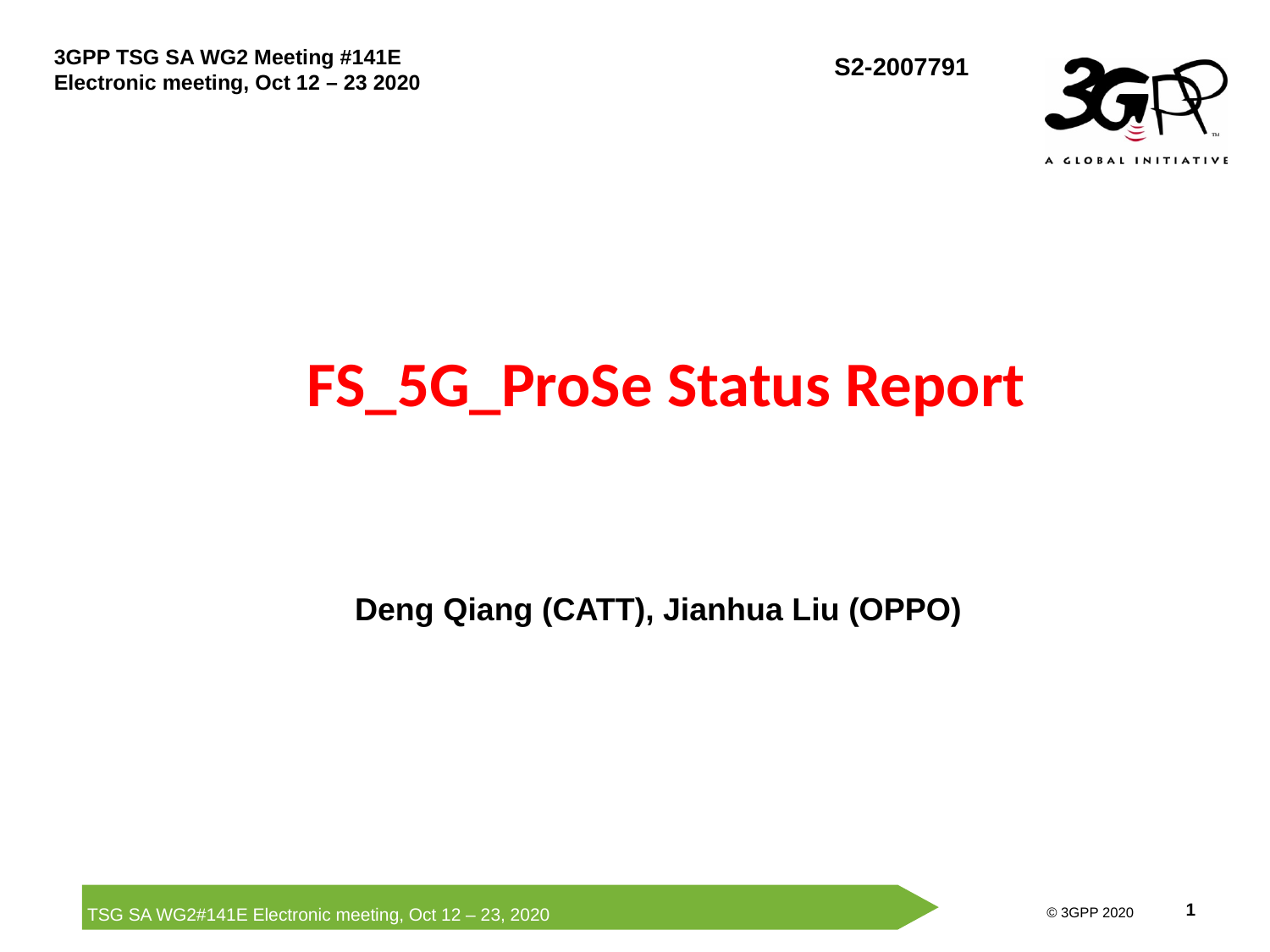

3GPP TSG SA WG2 Meeting #141E
Electronic meeting, Oct 12 – 23 2020
# FS_5G_ProSe Status Report
Deng Qiang (CATT), Jianhua Liu (OPPO)